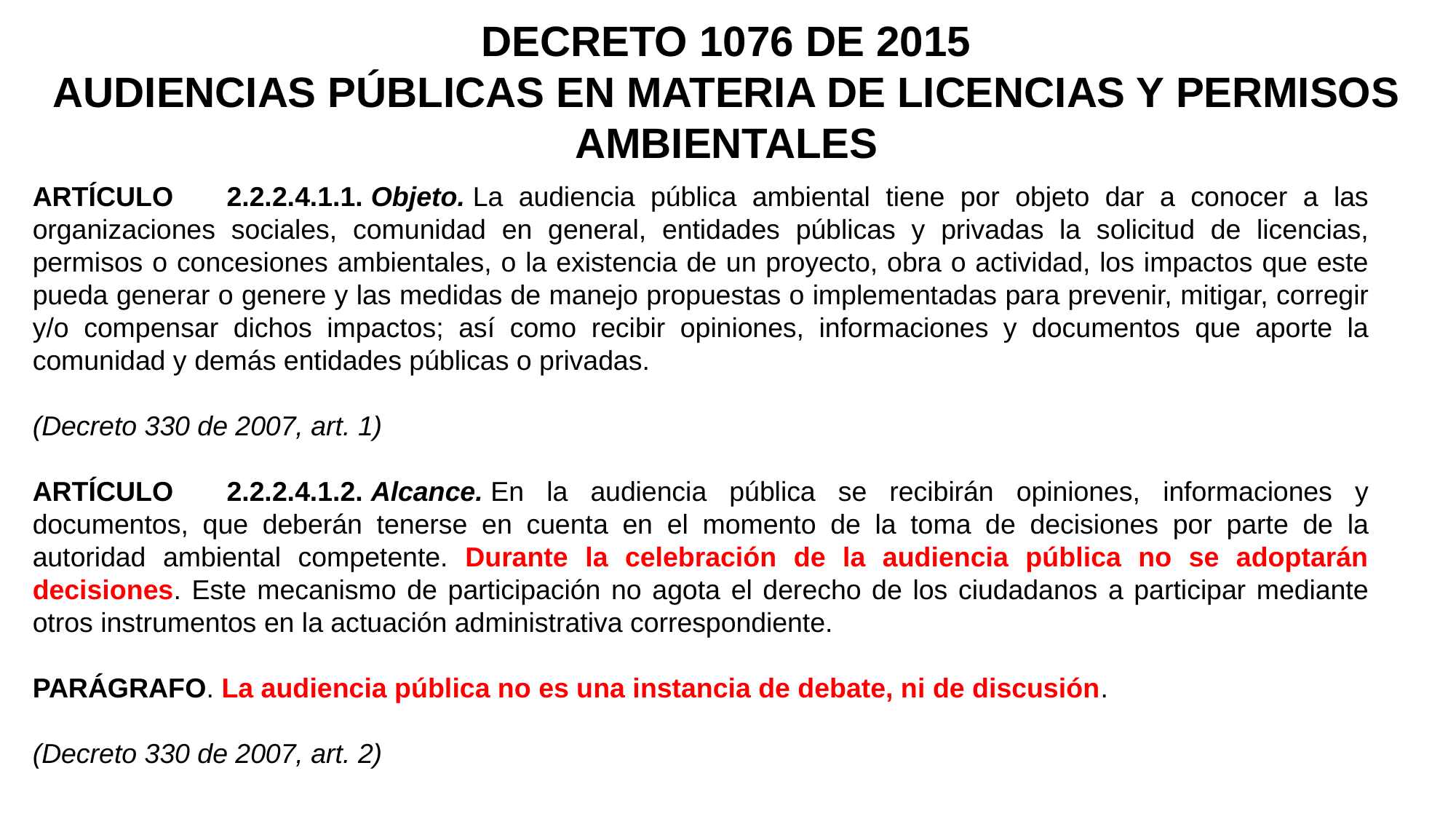

DECRETO 1076 DE 2015
AUDIENCIAS PÚBLICAS EN MATERIA DE LICENCIAS Y PERMISOS AMBIENTALES
ARTÍCULO       2.2.2.4.1.1. Objeto. La audiencia pública ambiental tiene por objeto dar a conocer a las organizaciones sociales, comunidad en general, entidades públicas y privadas la solicitud de licencias, permisos o concesiones ambientales, o la existencia de un proyecto, obra o actividad, los impactos que este pueda generar o genere y las medidas de manejo propuestas o implementadas para prevenir, mitigar, corregir y/o compensar dichos impactos; así como recibir opiniones, informaciones y documentos que aporte la comunidad y demás entidades públicas o privadas.

(Decreto 330 de 2007, art. 1)

ARTÍCULO       2.2.2.4.1.2. Alcance. En la audiencia pública se recibirán opiniones, informaciones y documentos, que deberán tenerse en cuenta en el momento de la toma de decisiones por parte de la autoridad ambiental competente. Durante la celebración de la audiencia pública no se adoptarán decisiones. Este mecanismo de participación no agota el derecho de los ciudadanos a participar mediante otros instrumentos en la actuación administrativa correspondiente.

PARÁGRAFO. La audiencia pública no es una instancia de debate, ni de discusión.

(Decreto 330 de 2007, art. 2)